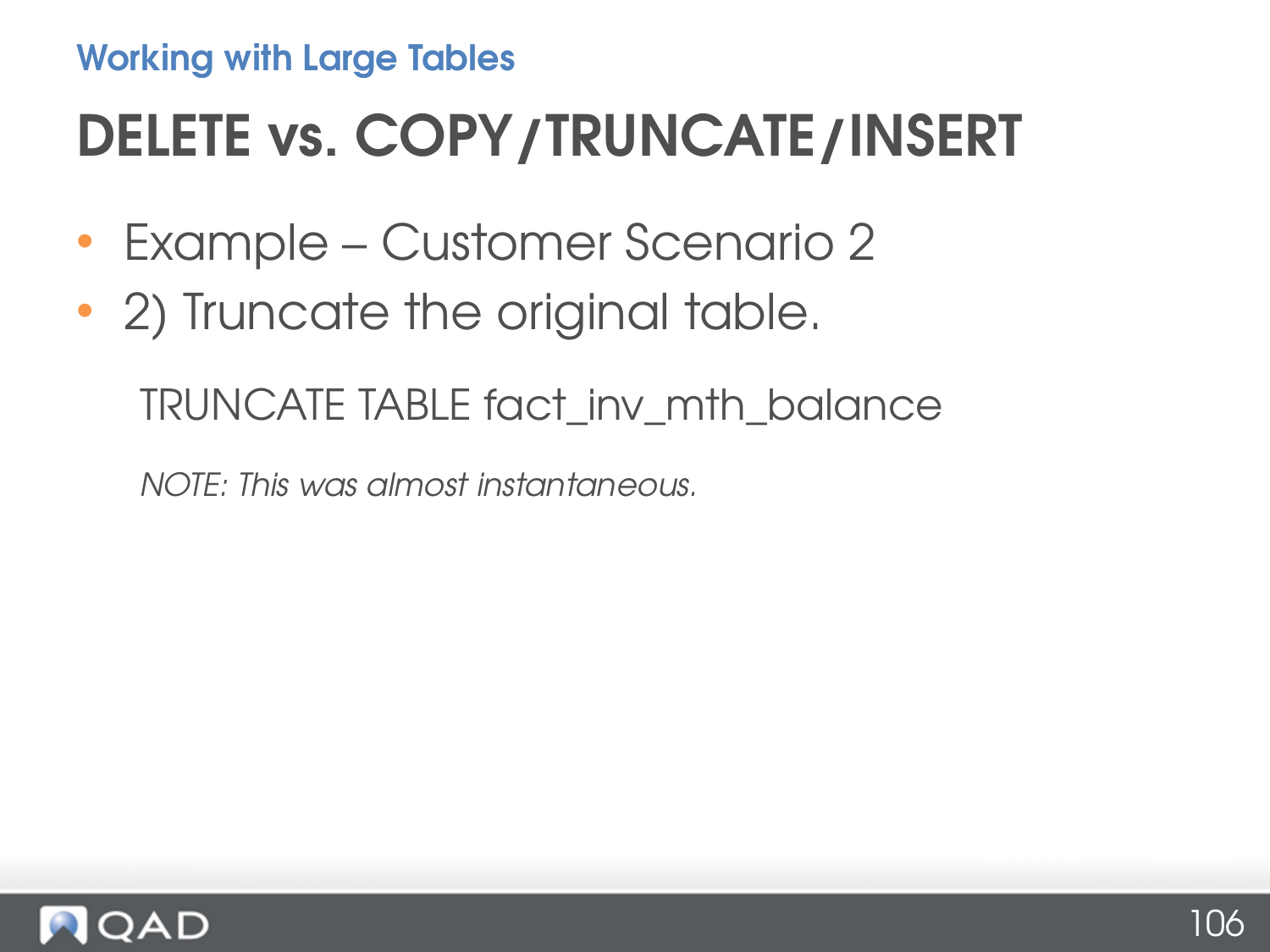

Working with Large Tables
# DELETE vs. COPY/TRUNCATE/INSERT
Example – Customer Scenario 2
2) Truncate the original table.

TRUNCATE TABLE fact_inv_mth_balance

NOTE: This was almost instantaneous.
106